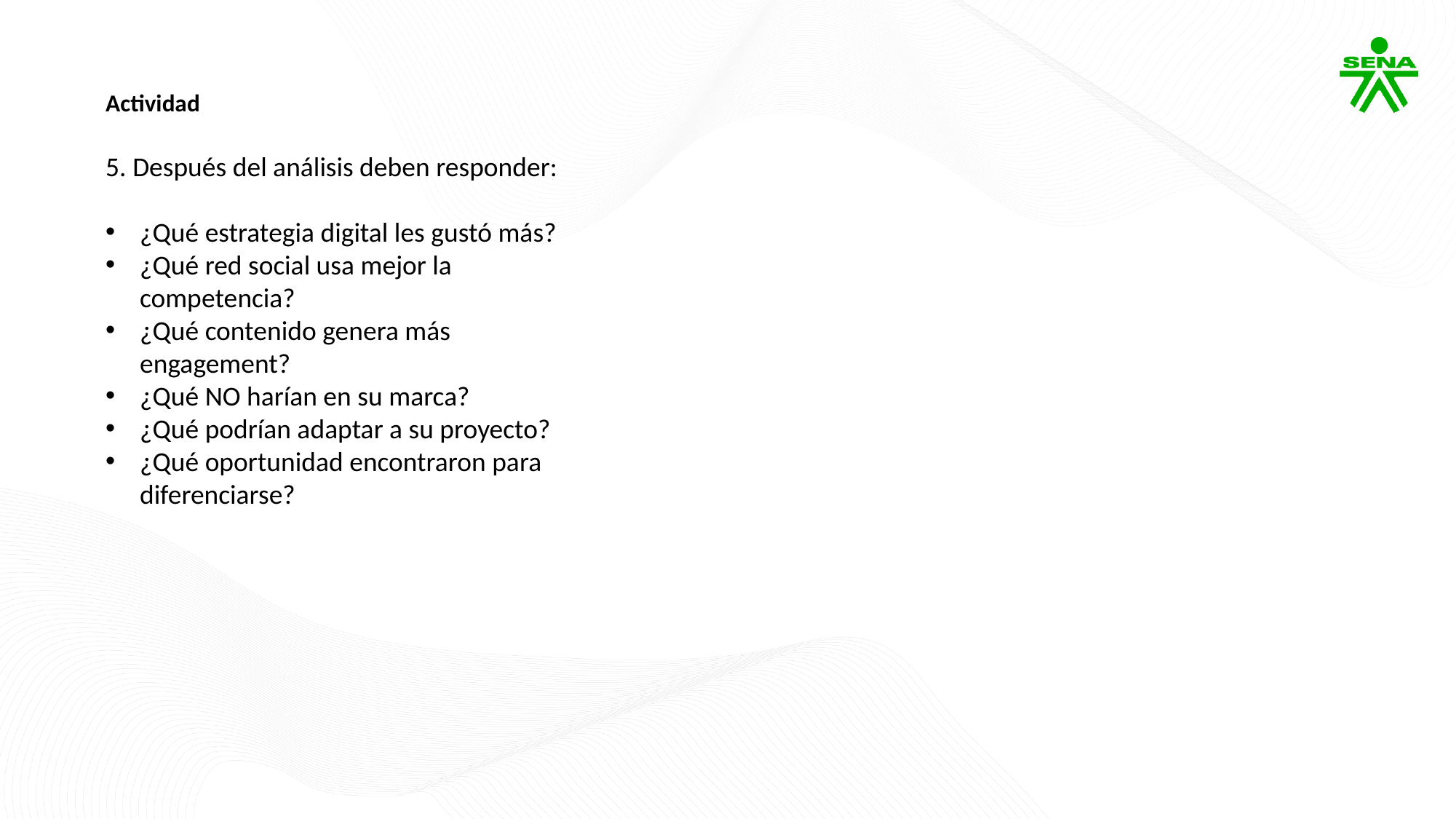

Actividad

5. Después del análisis deben responder:

¿Qué estrategia digital les gustó más?
¿Qué red social usa mejor la competencia?
¿Qué contenido genera más engagement?
¿Qué NO harían en su marca?
¿Qué podrían adaptar a su proyecto?
¿Qué oportunidad encontraron para diferenciarse?